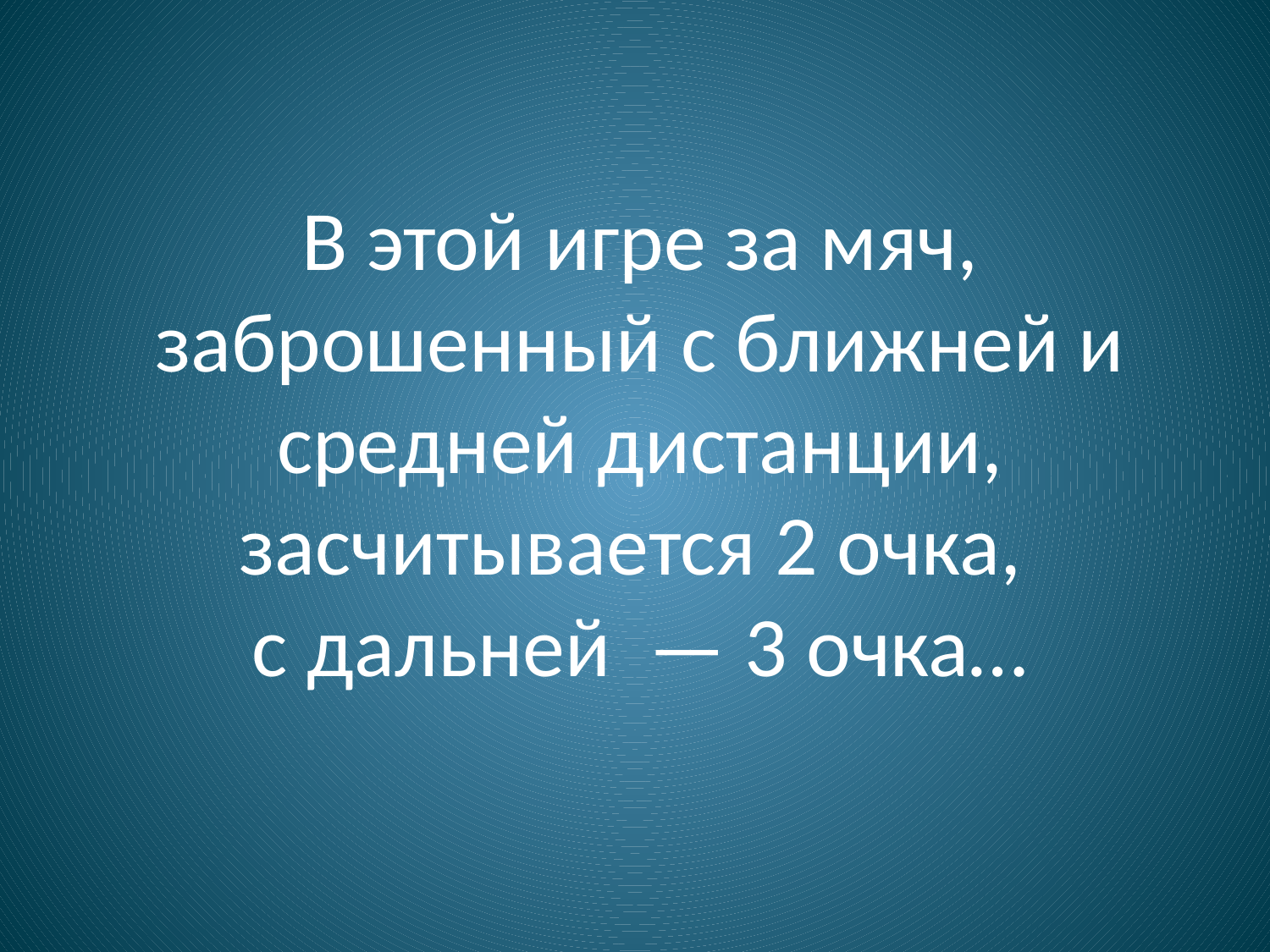

В этой игре за мяч, заброшенный с ближней и средней дистанции, засчитывается 2 очка,
с дальней  — 3 очка…